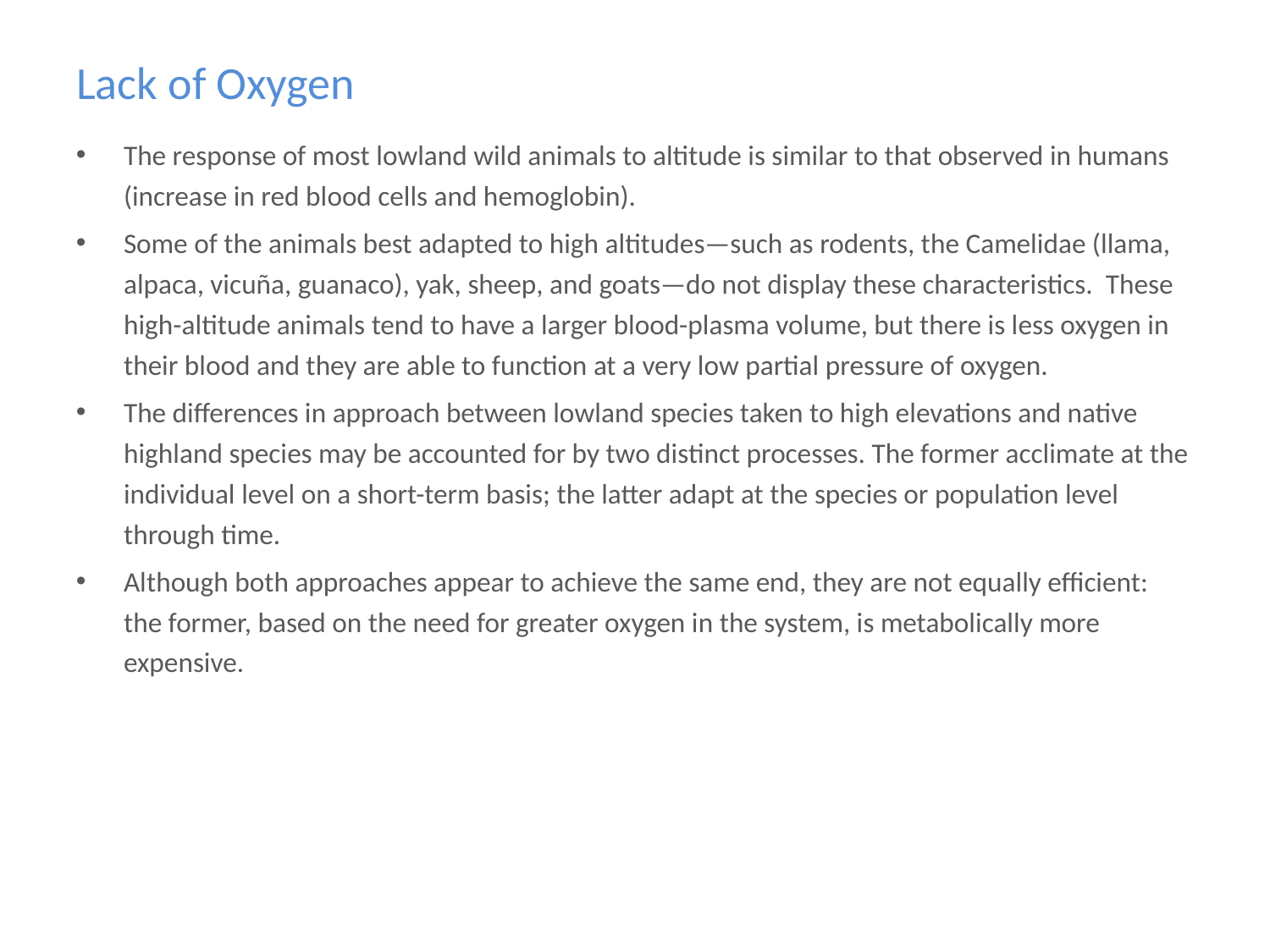

# Lack of Oxygen
The response of most lowland wild animals to altitude is similar to that observed in humans (increase in red blood cells and hemoglobin).
Some of the animals best adapted to high altitudes—such as rodents, the Camelidae (llama, alpaca, vicuña, guanaco), yak, sheep, and goats—do not display these characteristics.  These high-altitude animals tend to have a larger blood-plasma volume, but there is less oxygen in their blood and they are able to function at a very low partial pressure of oxygen.
The differences in approach between lowland species taken to high elevations and native highland species may be accounted for by two distinct processes. The former acclimate at the individual level on a short-term basis; the latter adapt at the species or population level through time.
Although both approaches appear to achieve the same end, they are not equally efficient: the former, based on the need for greater oxygen in the system, is metabolically more expensive.